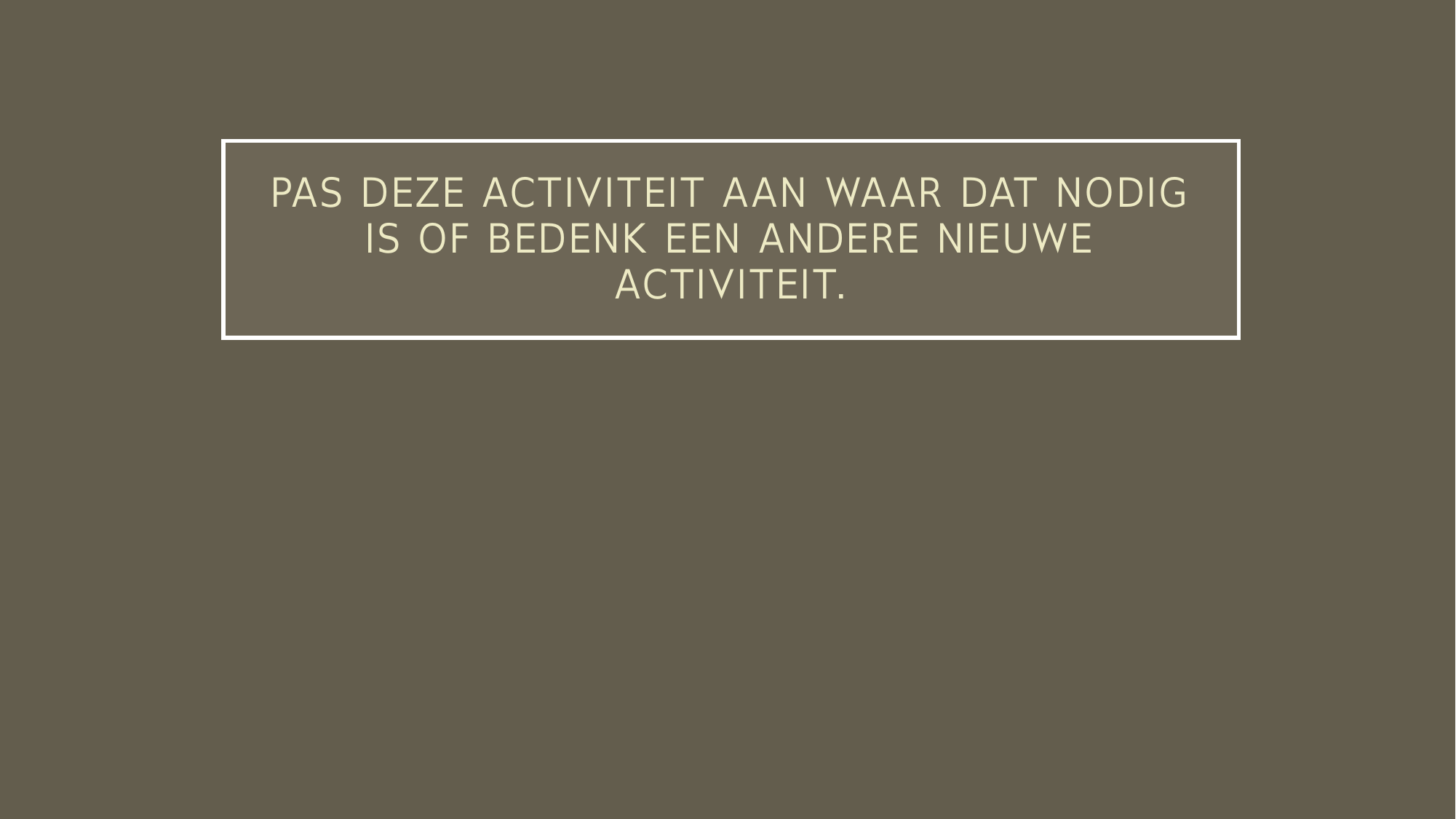

# Pas deze activiteit aan waar dat nodig is of bedenk een andere nieuwe activiteit.